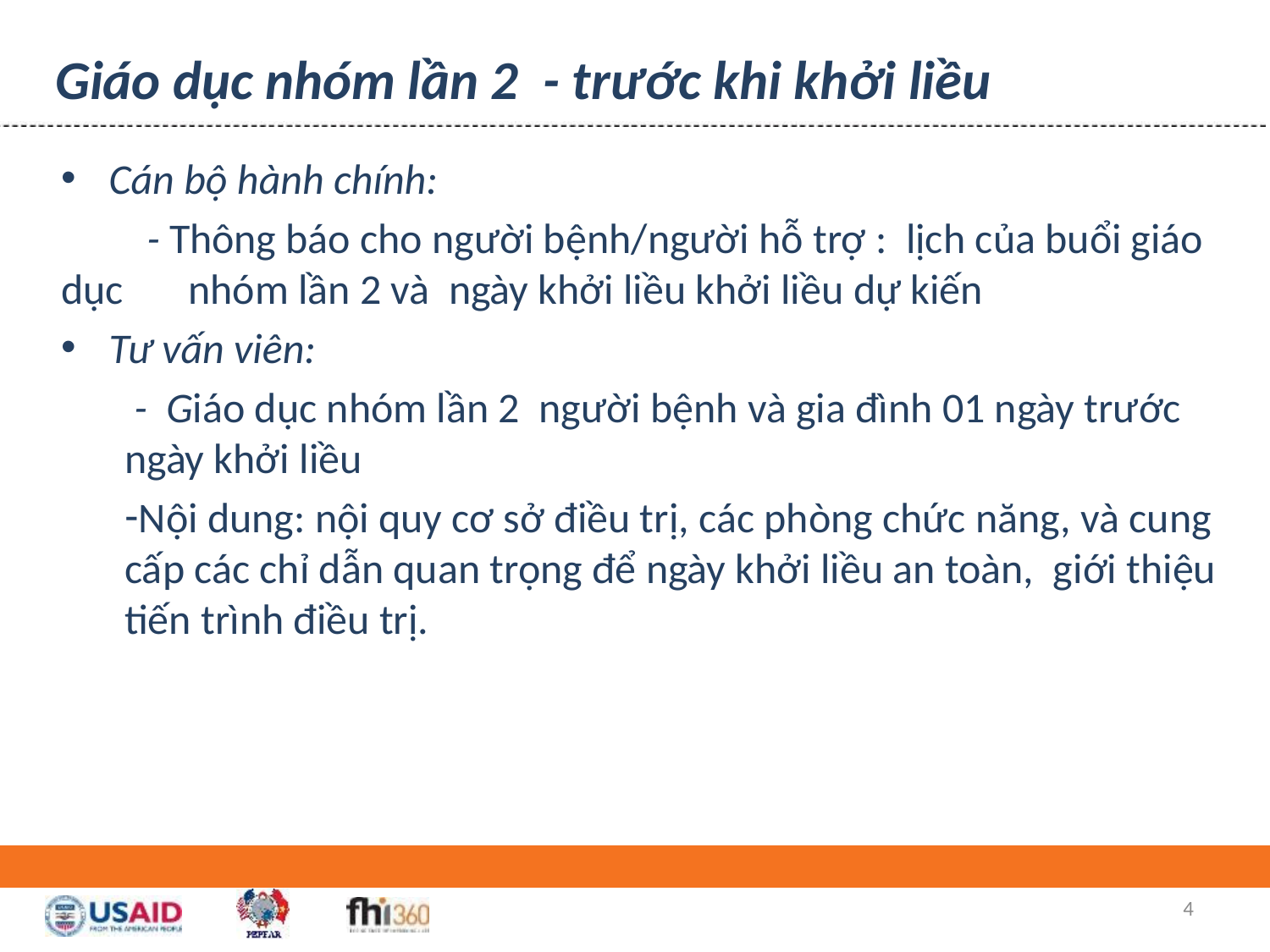

# Giáo dục nhóm lần 2  - trước khi khởi liều
Cán bộ hành chính:
         - Thông báo cho người bệnh/người hỗ trợ :  lịch của buổi giáo dục 	nhóm lần 2 và  ngày khởi liều khởi liều dự kiến
Tư vấn viên:
 -  Giáo dục nhóm lần 2  người bệnh và gia đình 01 ngày trước ngày khởi liều
Nội dung: nội quy cơ sở điều trị, các phòng chức năng, và cung cấp các chỉ dẫn quan trọng để ngày khởi liều an toàn,  giới thiệu tiến trình điều trị.

4